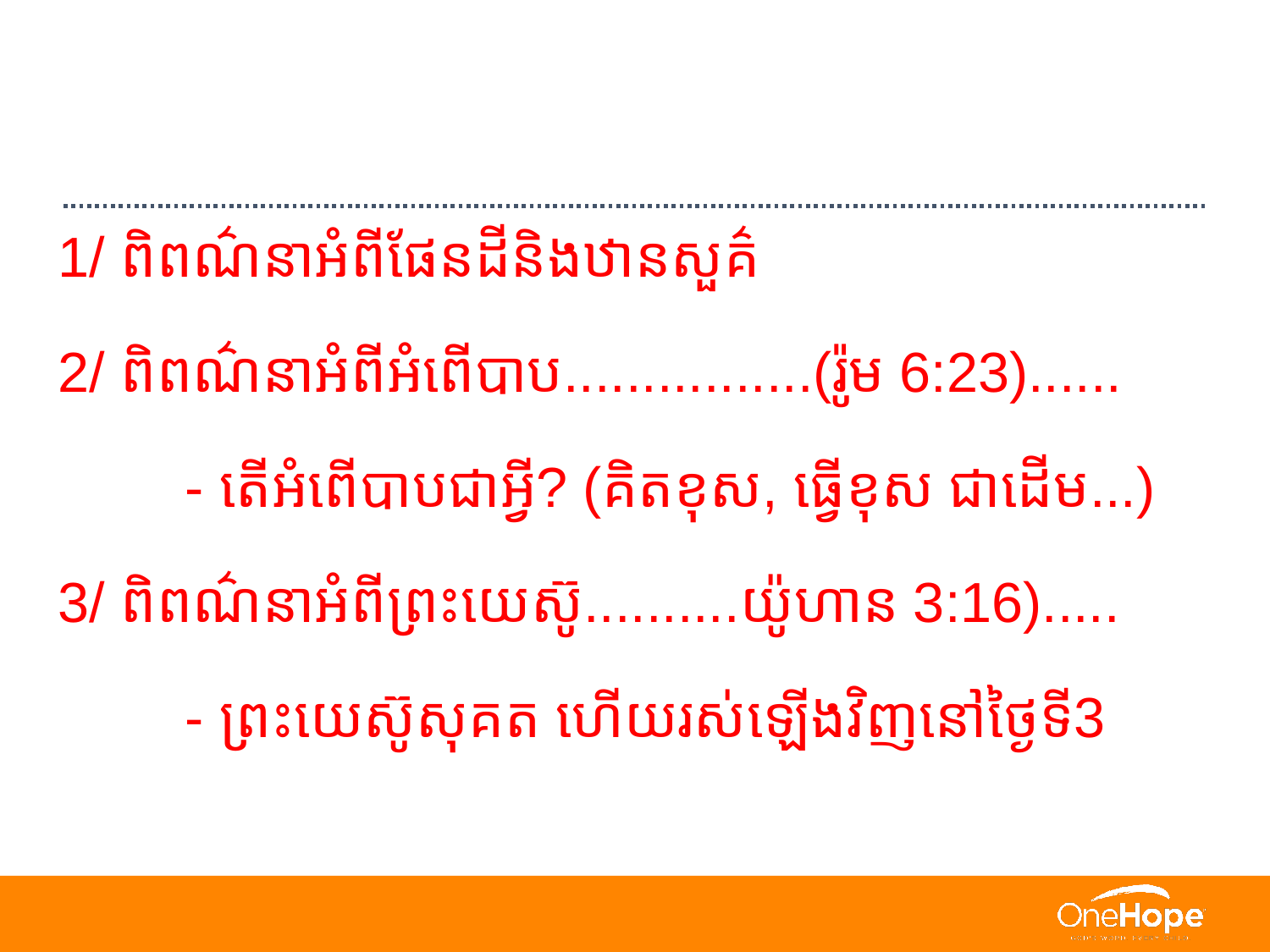

#

1/ ពិពណ៌នាអំពីផែនដីនិងឋានសួគ៌
2/ ពិពណ៌នាអំពីអំពើបាប................(រ៉ូម 6:23)......
	- តើអំពើបាបជាអ្វី? (គិតខុស, ធ្វើខុស ជាដើម...)
3/ ពិពណ៌នាអំពីព្រះយេស៊ូ..........យ៉ូហាន 3:16).....
	- ព្រះយេស៊ូសុគត ហើយរស់ឡើងវិញនៅថ្ងៃទី3